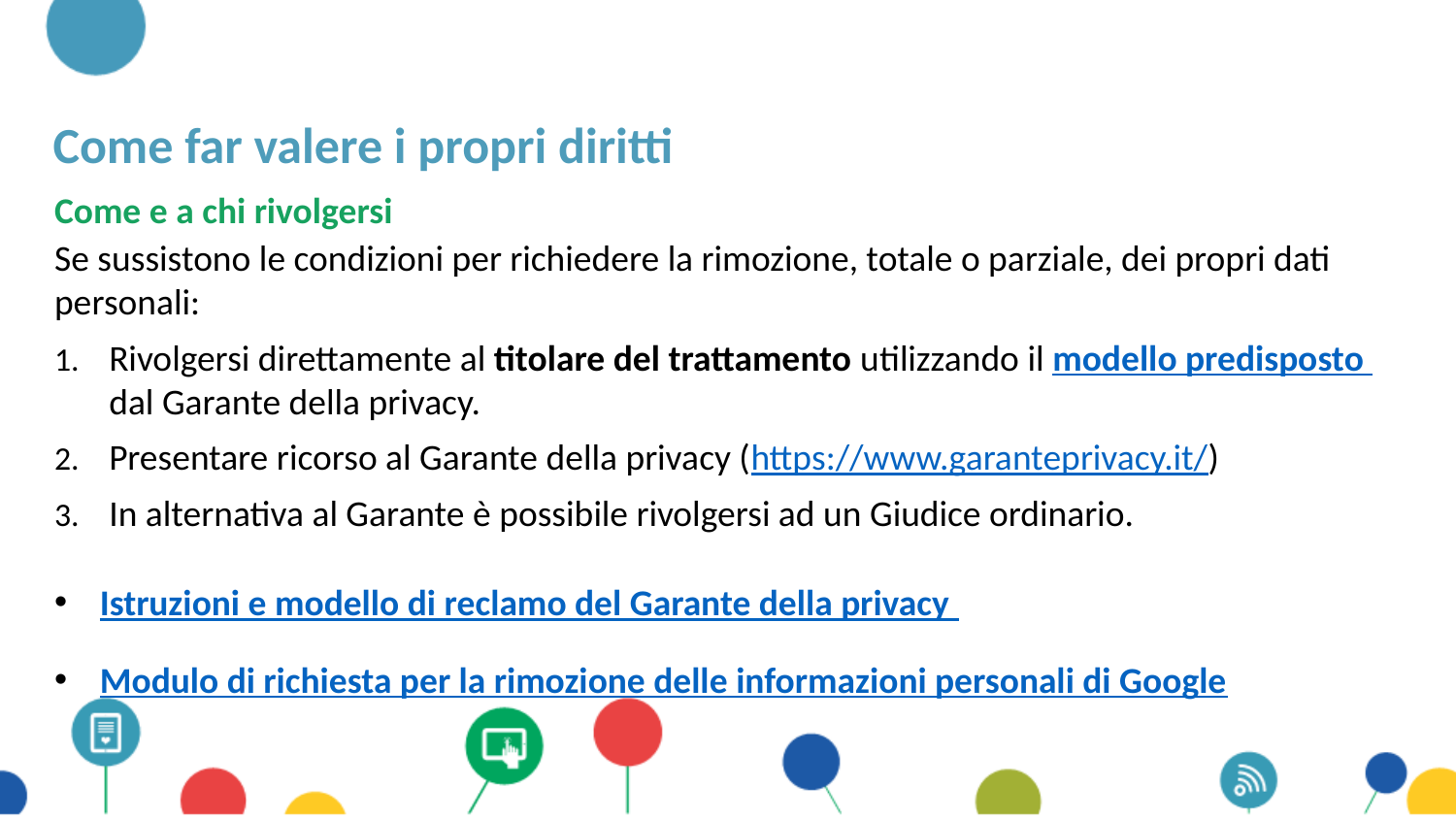

# Come far valere i propri diritti
Come e a chi rivolgersi
Se sussistono le condizioni per richiedere la rimozione, totale o parziale, dei propri dati personali:
Rivolgersi direttamente al titolare del trattamento utilizzando il modello predisposto dal Garante della privacy.
Presentare ricorso al Garante della privacy (https://www.garanteprivacy.it/)
In alternativa al Garante è possibile rivolgersi ad un Giudice ordinario.
Istruzioni e modello di reclamo del Garante della privacy
Modulo di richiesta per la rimozione delle informazioni personali di Google